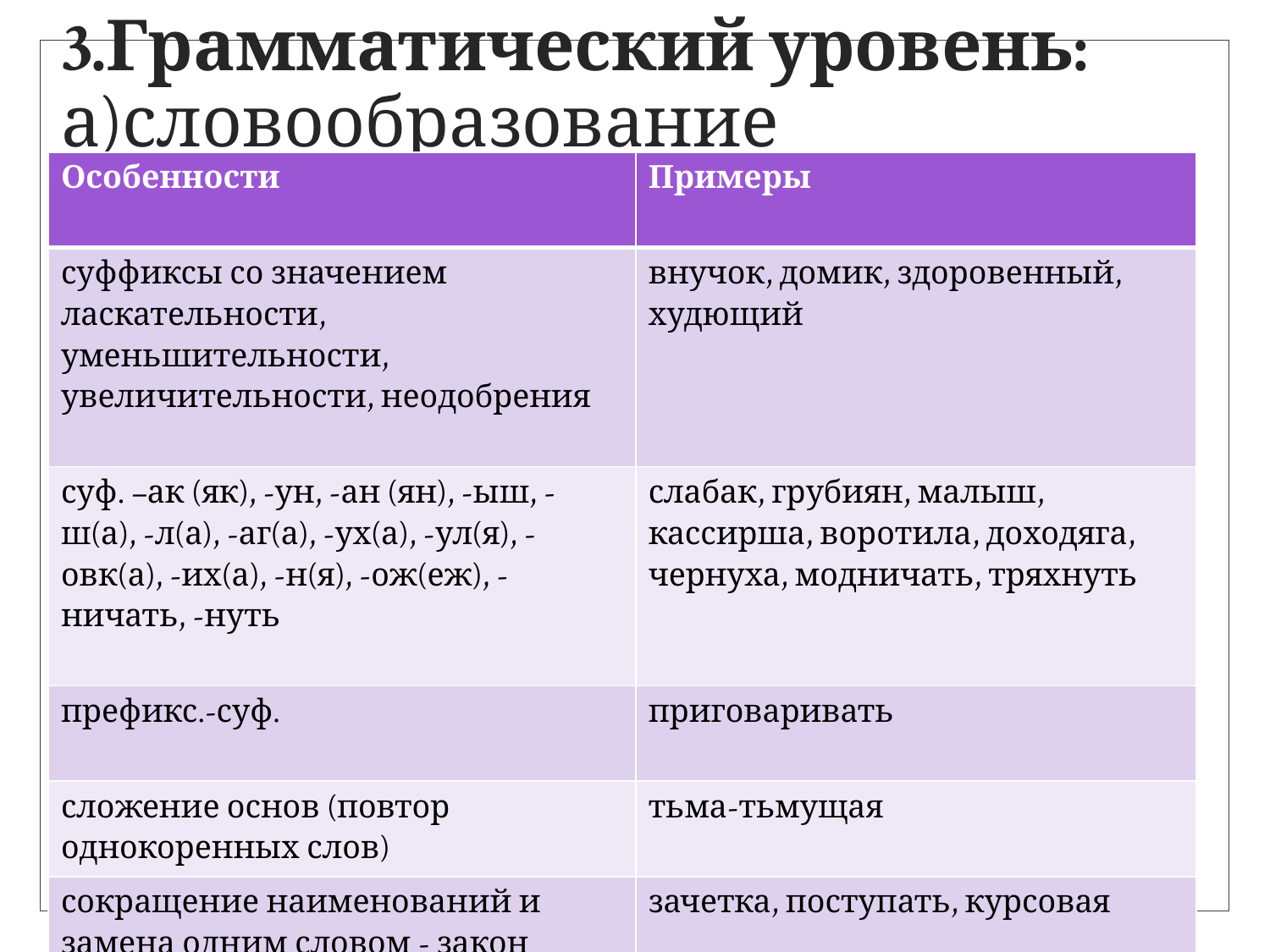

# 3.Грамматический уровень: а)словообразование
| Особенности | Примеры |
| --- | --- |
| суффиксы со значением ласкательности, уменьшительности, увеличительности, неодобрения | внучок, домик, здоровенный, худющий |
| суф. –ак (як), -ун, -ан (ян), -ыш, -ш(а), -л(а), -аг(а), -ух(а), -ул(я), -овк(а), -их(а), -н(я), -ож(еж), -ничать, -нуть | слабак, грубиян, малыш, кассирша, воротила, доходяга, чернуха, модничать, тряхнуть |
| префикс.-суф. | приговаривать |
| сложение основ (повтор однокоренных слов) | тьма-тьмущая |
| сокращение наименований и замена одним словом - закон «экономии речевых средств» | зачетка, поступать, курсовая |